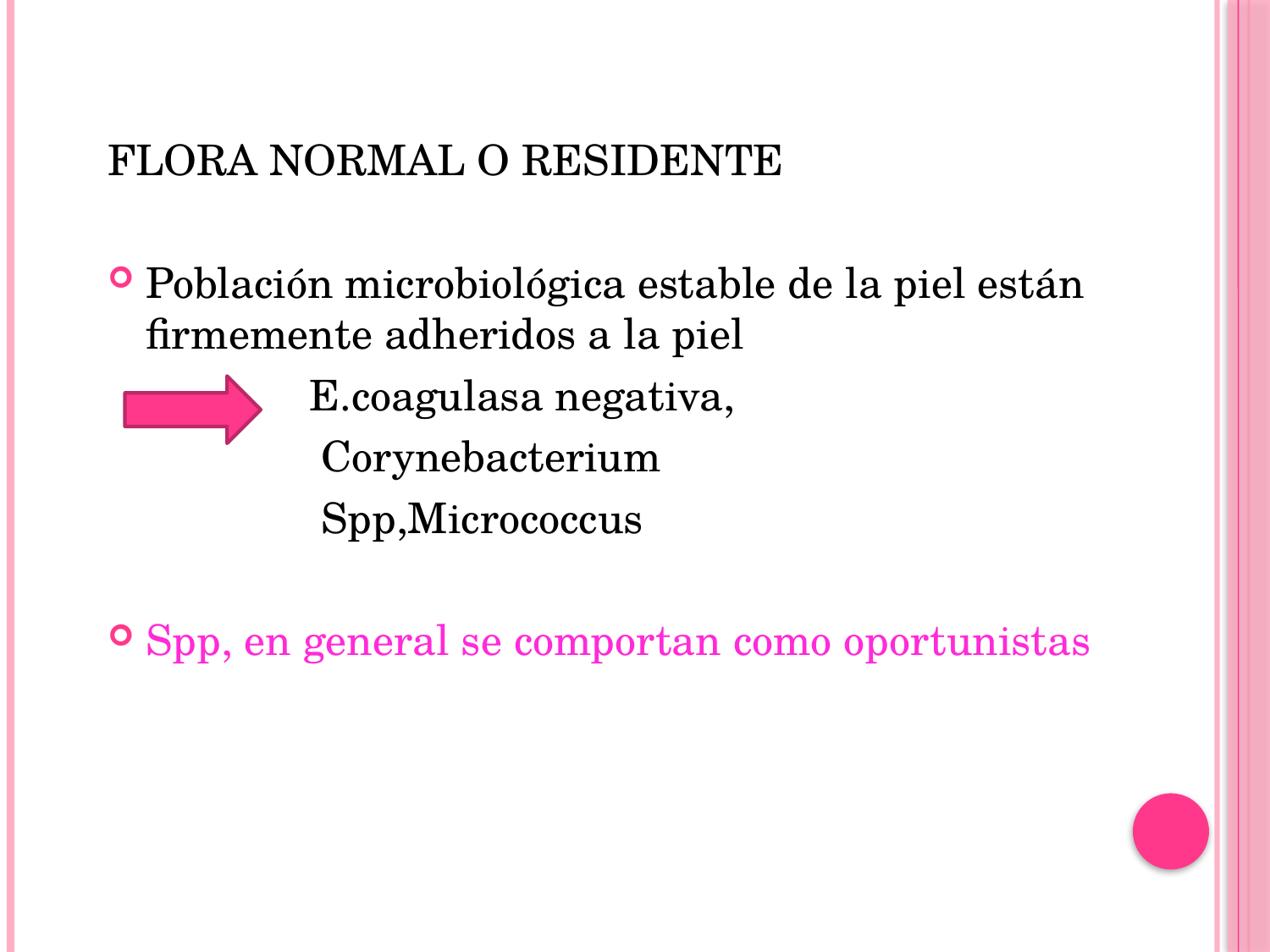

FLORA NORMAL O RESIDENTE

Población microbiológica estable de la piel están firmemente adheridos a la piel
                 E.coagulasa negativa,
                  Corynebacterium
                  Spp,Micrococcus

Spp, en general se comportan como oportunistas